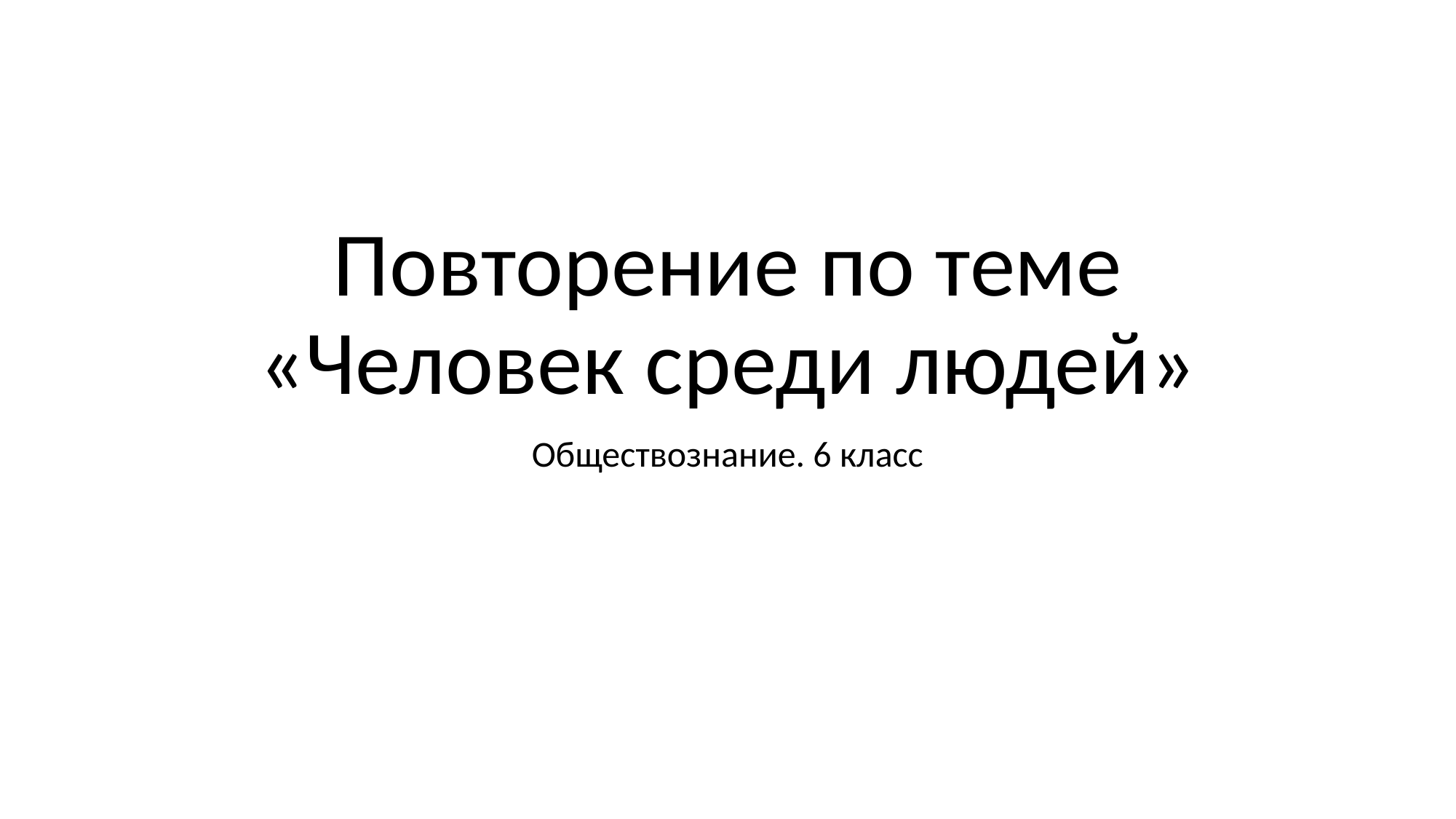

# Повторение по теме «Человек среди людей»
Обществознание. 6 класс